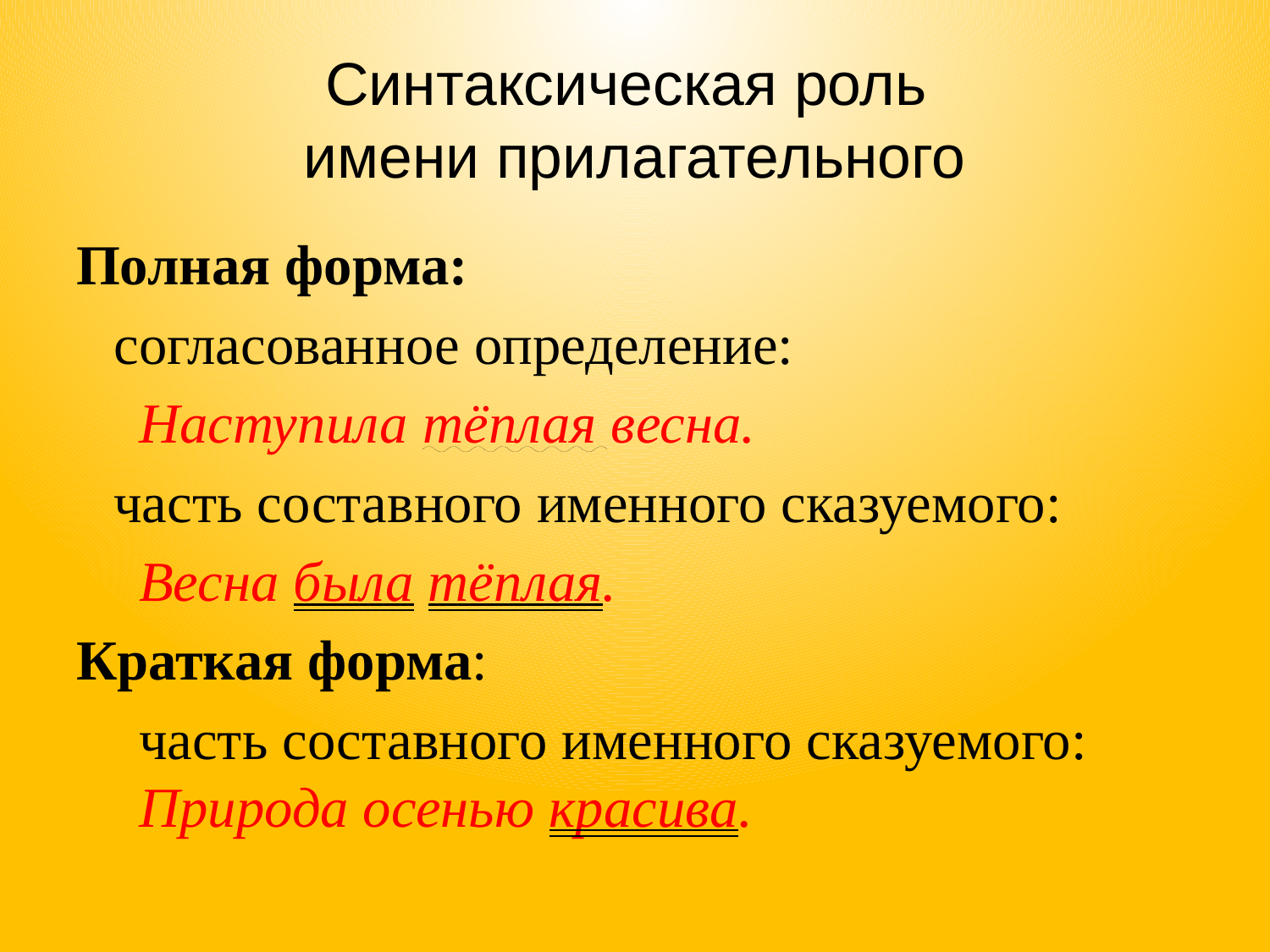

# Синтаксическая роль имени прилагательного
Полная форма:
согласованное определение:
Наступила тёплая весна.
часть составного именного сказуемого:
Весна была тёплая.
Краткая форма:
часть составного именного сказуемого: Природа осенью красива.